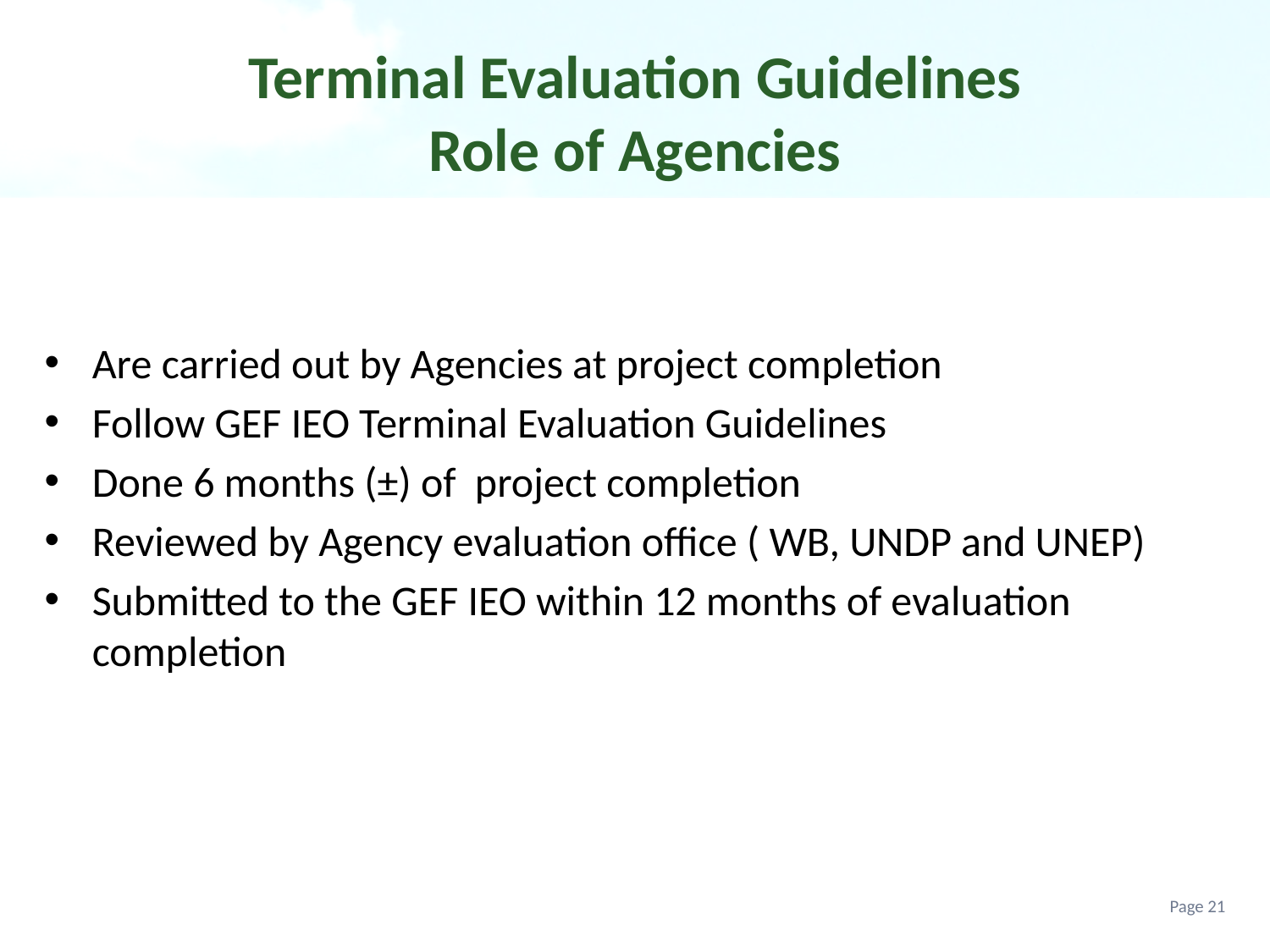

# Terminal Evaluation Guidelines Role of Agencies

Are carried out by Agencies at project completion
Follow GEF IEO Terminal Evaluation Guidelines
Done 6 months (±) of  project completion
Reviewed by Agency evaluation office ( WB, UNDP and UNEP)
Submitted to the GEF IEO within 12 months of evaluation completion